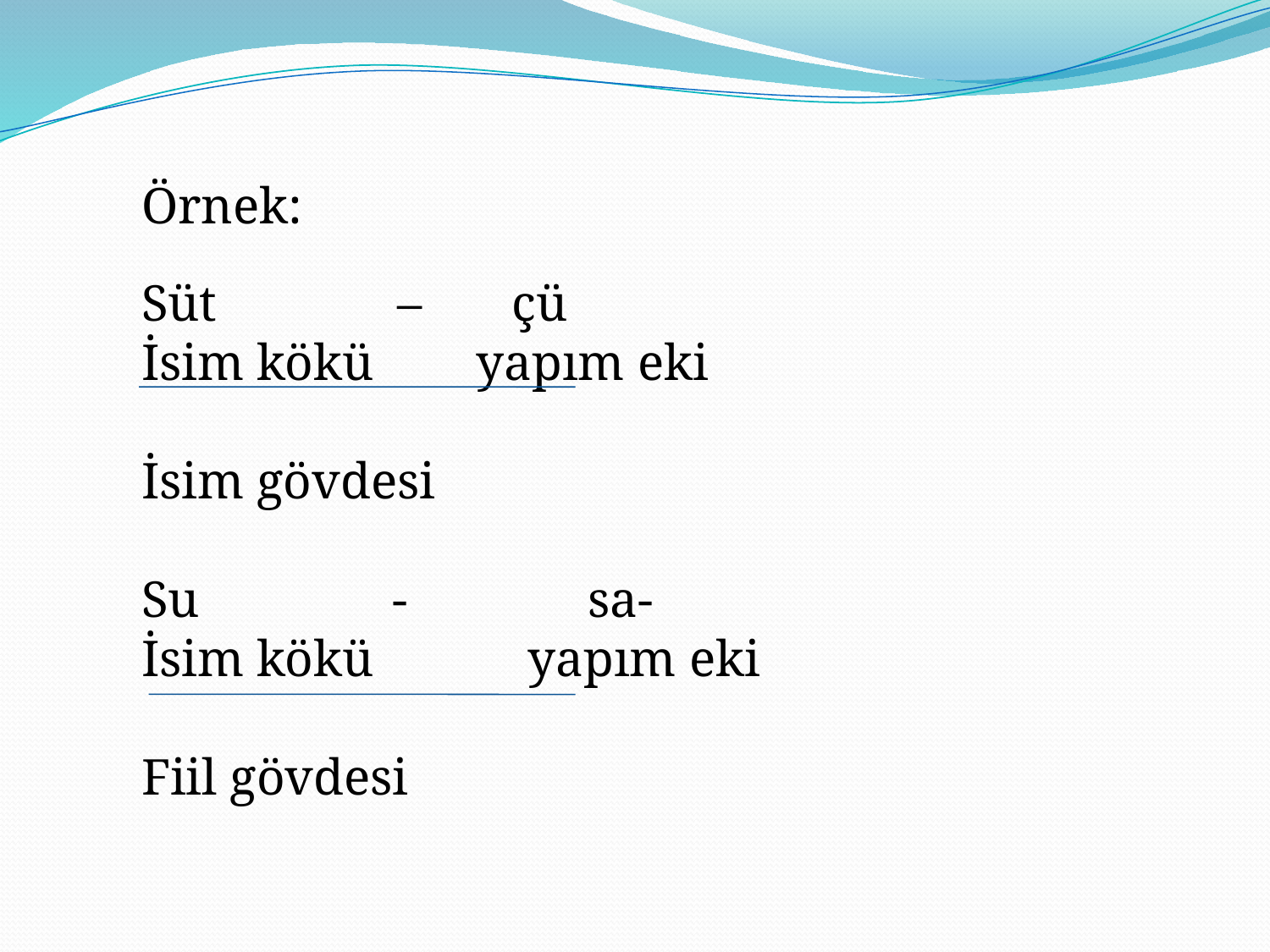

Örnek:

Süt              –       çü
İsim kökü        yapım eki

İsim gövdesi

Su               -              sa-
İsim kökü            yapım eki

Fiil gövdesi